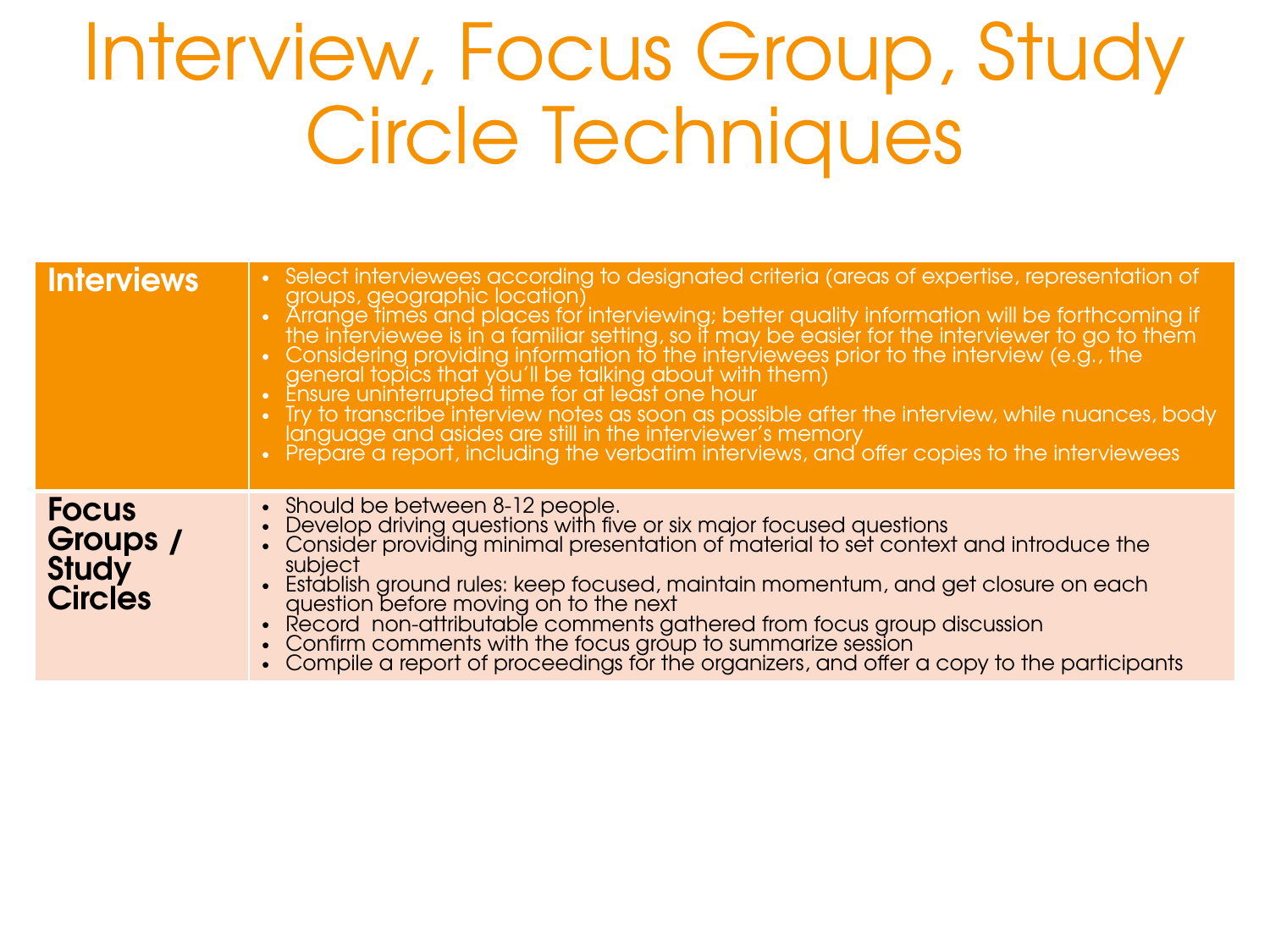

Interview, Focus Group, Study Circle Techniques
| Interviews | Select interviewees according to designated criteria (areas of expertise, representation of groups, geographic location) Arrange times and places for interviewing; better quality information will be forthcoming if the interviewee is in a familiar setting, so it may be easier for the interviewer to go to them Considering providing information to the interviewees prior to the interview (e.g., the general topics that you’ll be talking about with them) Ensure uninterrupted time for at least one hour Try to transcribe interview notes as soon as possible after the interview, while nuances, body language and asides are still in the interviewer’s memory Prepare a report, including the verbatim interviews, and offer copies to the interviewees |
| --- | --- |
| Focus Groups / Study Circles | Should be between 8-12 people. Develop driving questions with five or six major focused questions Consider providing minimal presentation of material to set context and introduce the subject Establish ground rules: keep focused, maintain momentum, and get closure on each question before moving on to the next Record non-attributable comments gathered from focus group discussion Confirm comments with the focus group to summarize session Compile a report of proceedings for the organizers, and offer a copy to the participants |